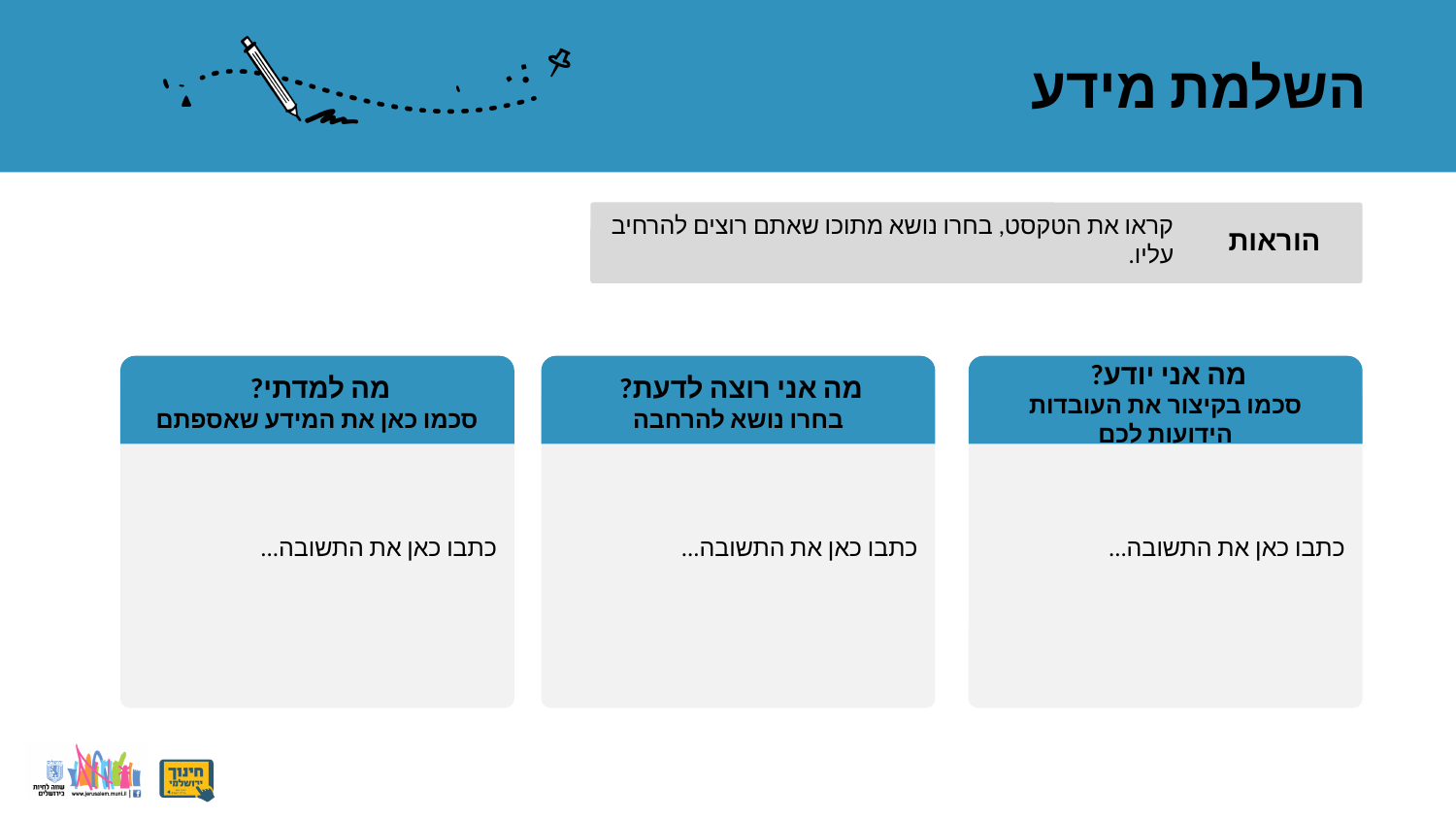

# השלמת מידע

הוראות
קראו את הטקסט, בחרו נושא מתוכו שאתם רוצים להרחיב עליו.
מה למדתי?
סכמו כאן את המידע שאספתם
מה אני רוצה לדעת?
בחרו נושא להרחבה
מה אני יודע?
סכמו בקיצור את העובדות הידועות לכם
כתבו כאן את התשובה...
כתבו כאן את התשובה...
כתבו כאן את התשובה...